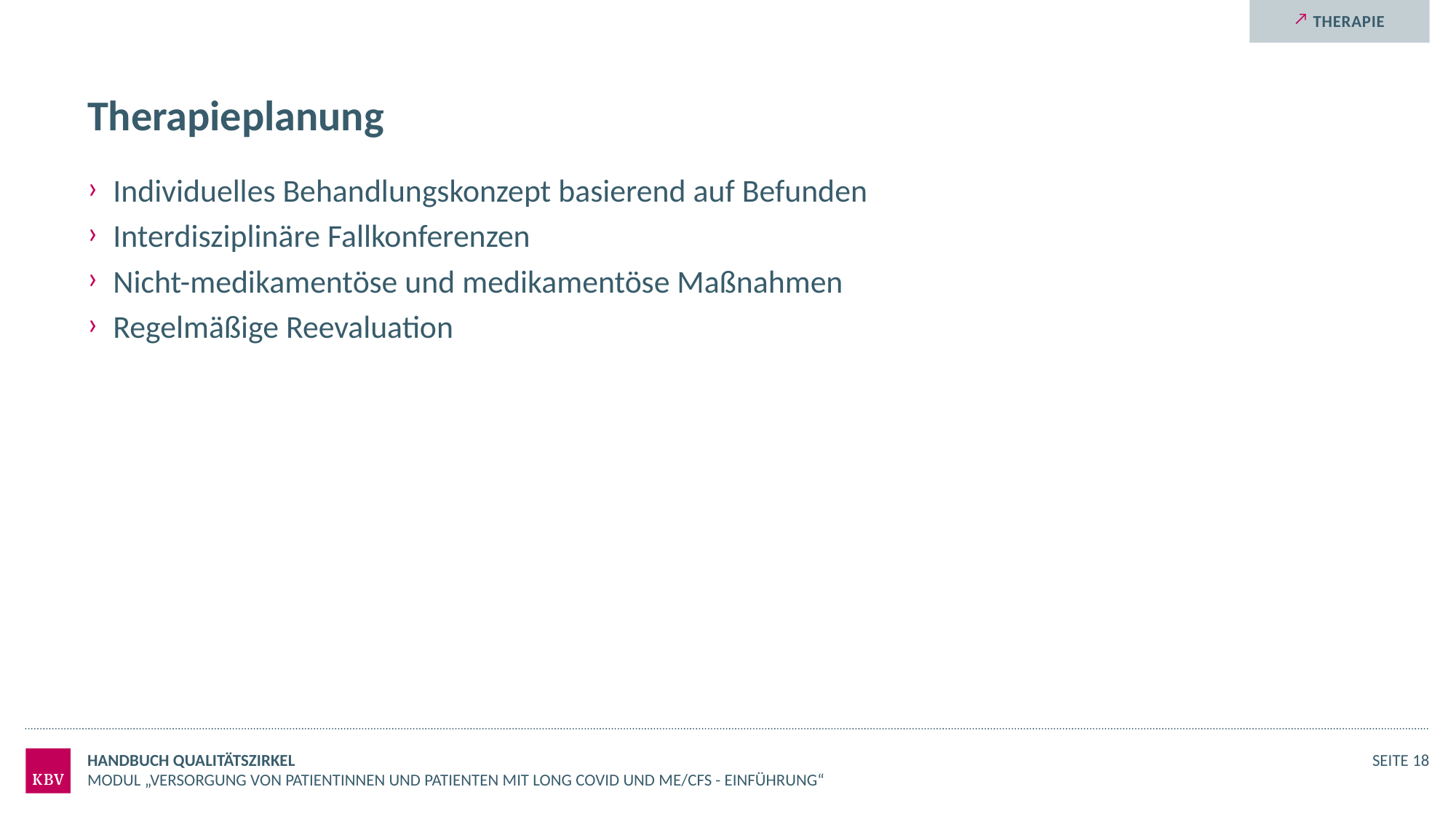

Therapie
# Therapieplanung
Individuelles Behandlungskonzept basierend auf Befunden
Interdisziplinäre Fallkonferenzen
Nicht-medikamentöse und medikamentöse Maßnahmen
Regelmäßige Reevaluation

Handbuch Qualitätszirkel
Seite 18
Modul „Versorgung von Patientinnen und Patienten mit Long COVID und ME/CFS - Einführung“